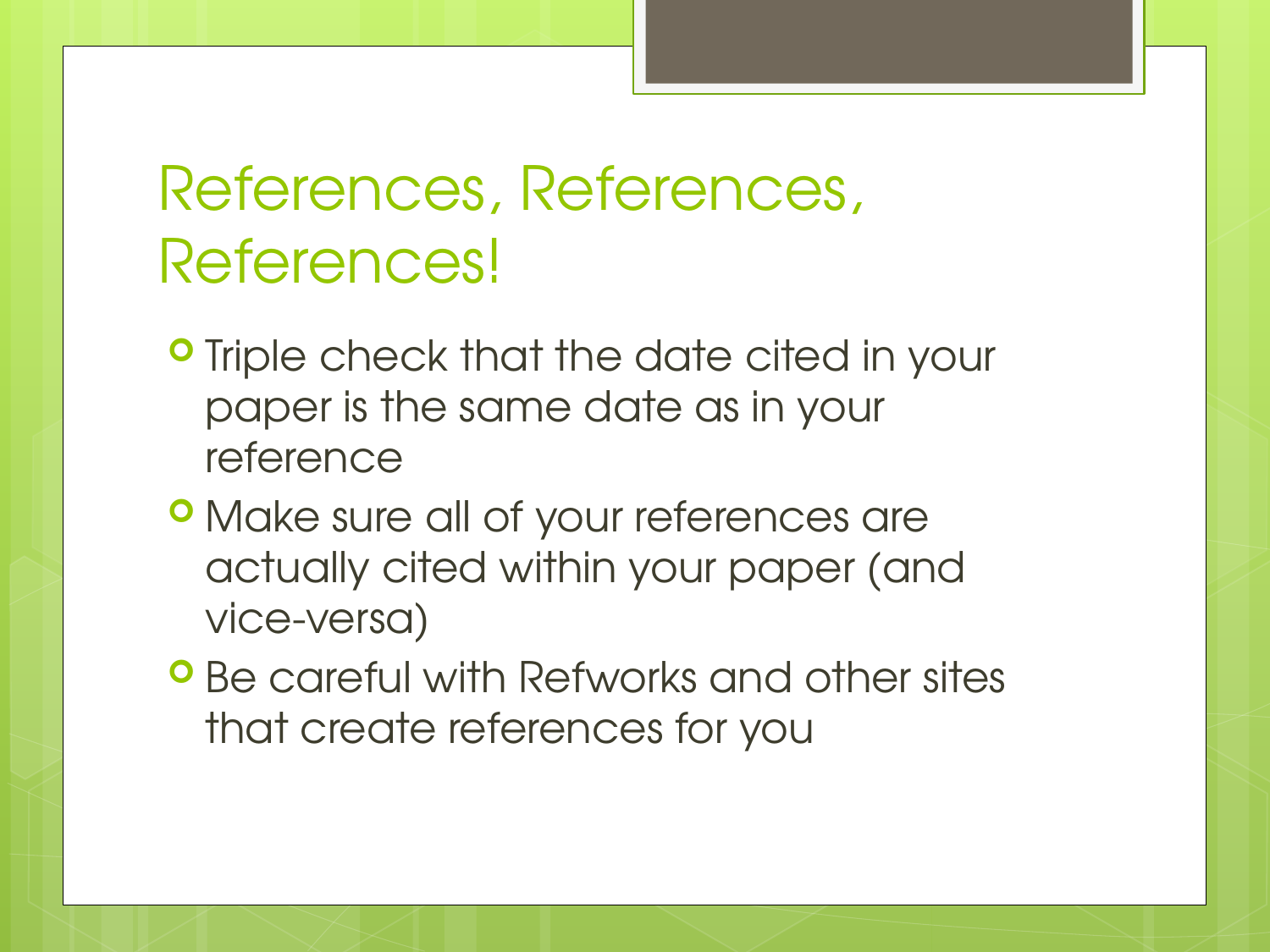

# References, References, References!
Triple check that the date cited in your paper is the same date as in your reference
Make sure all of your references are actually cited within your paper (and vice-versa)
Be careful with Refworks and other sites that create references for you